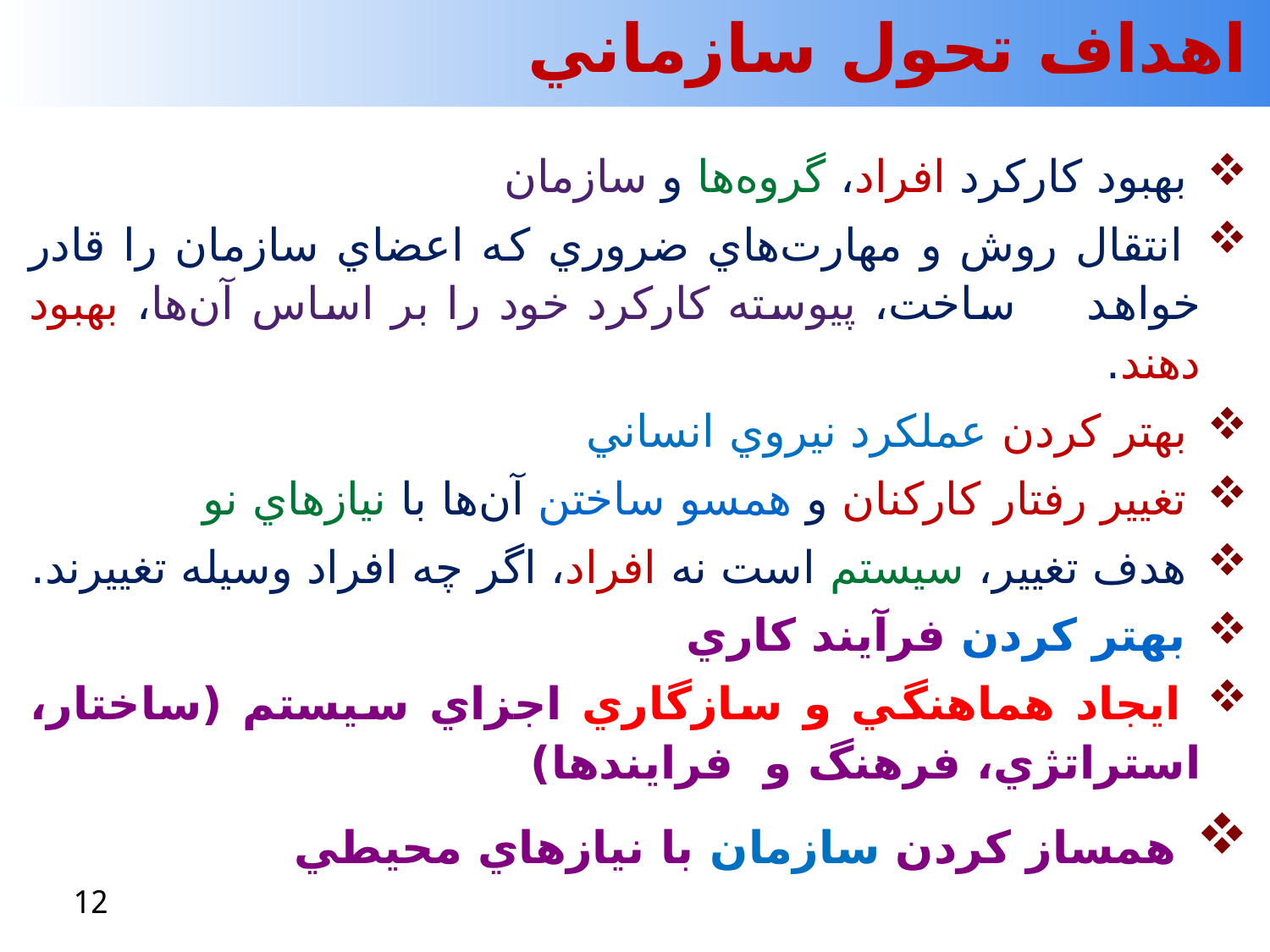

اهداف تحول سازماني
 بهبود كاركرد افراد، گروه‌ها و سازمان
 انتقال روش و مهارت‌هاي ضروري كه اعضاي سازمان را قادر خواهد    ساخت، پيوسته كاركرد خود را بر اساس آن‌ها، بهبود دهند.
 بهتر كردن عملكرد نيروي انساني
 تغيير رفتار كاركنان و همسو ساختن آن‌ها با نيازهاي نو
 هدف تغيير، سيستم است نه افراد، اگر چه افراد وسيله تغييرند.
 بهتر كردن فرآيند كاري
 ايجاد هماهنگي و سازگاري اجزاي سيستم (ساختار، استراتژي، فرهنگ و  فرايندها)
 همساز كردن سازمان با نيازهاي محيطي
12